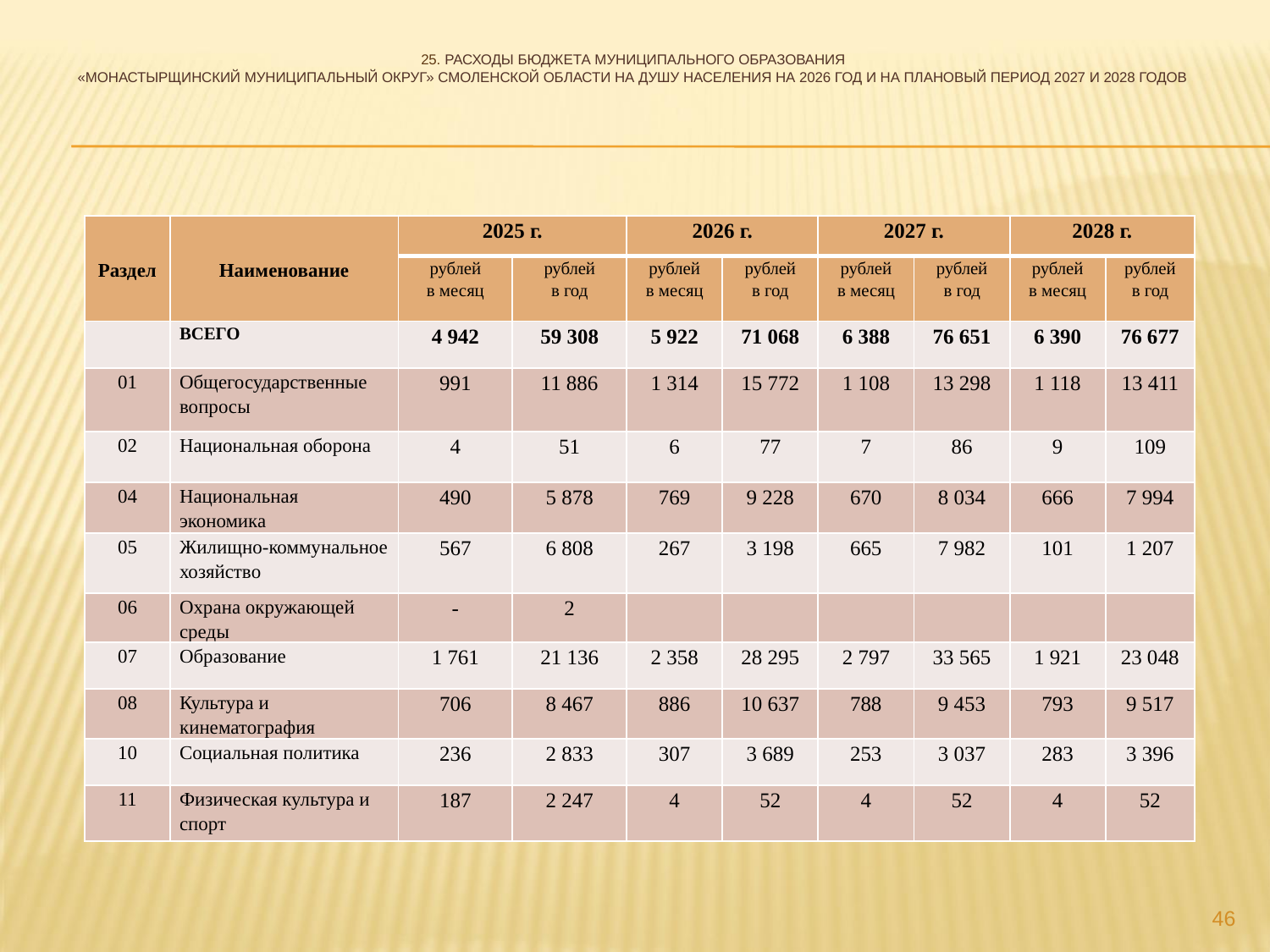

# 25. Расходы бюджета муниципального образования «Монастырщинский МУНИЦИПАЛЬНЫЙ ОКРУГ» Смоленской области на душу населения на 2026 год и на плановый период 2027 и 2028 годов
| Раздел | Наименование | 2025 г. |  | 2026 г. |  | 2027 г. |  | 2028 г. |  |
| --- | --- | --- | --- | --- | --- | --- | --- | --- | --- |
|  |  | рублей в месяц | рублей в год | рублей в месяц | рублей в год | рублей в месяц | рублей в год | рублей в месяц | рублей в год |
|  | ВСЕГО | 4 942 | 59 308 | 5 922 | 71 068 | 6 388 | 76 651 | 6 390 | 76 677 |
| 01 | Общегосударственные вопросы | 991 | 11 886 | 1 314 | 15 772 | 1 108 | 13 298 | 1 118 | 13 411 |
| 02 | Национальная оборона | 4 | 51 | 6 | 77 | 7 | 86 | 9 | 109 |
| 04 | Национальная экономика | 490 | 5 878 | 769 | 9 228 | 670 | 8 034 | 666 | 7 994 |
| 05 | Жилищно-коммунальное хозяйство | 567 | 6 808 | 267 | 3 198 | 665 | 7 982 | 101 | 1 207 |
| 06 | Охрана окружающей среды | - | 2 |  |  |  |  |  |  |
| 07 | Образование | 1 761 | 21 136 | 2 358 | 28 295 | 2 797 | 33 565 | 1 921 | 23 048 |
| 08 | Культура и кинематография | 706 | 8 467 | 886 | 10 637 | 788 | 9 453 | 793 | 9 517 |
| 10 | Социальная политика | 236 | 2 833 | 307 | 3 689 | 253 | 3 037 | 283 | 3 396 |
| 11 | Физическая культура и спорт | 187 | 2 247 | 4 | 52 | 4 | 52 | 4 | 52 |
46